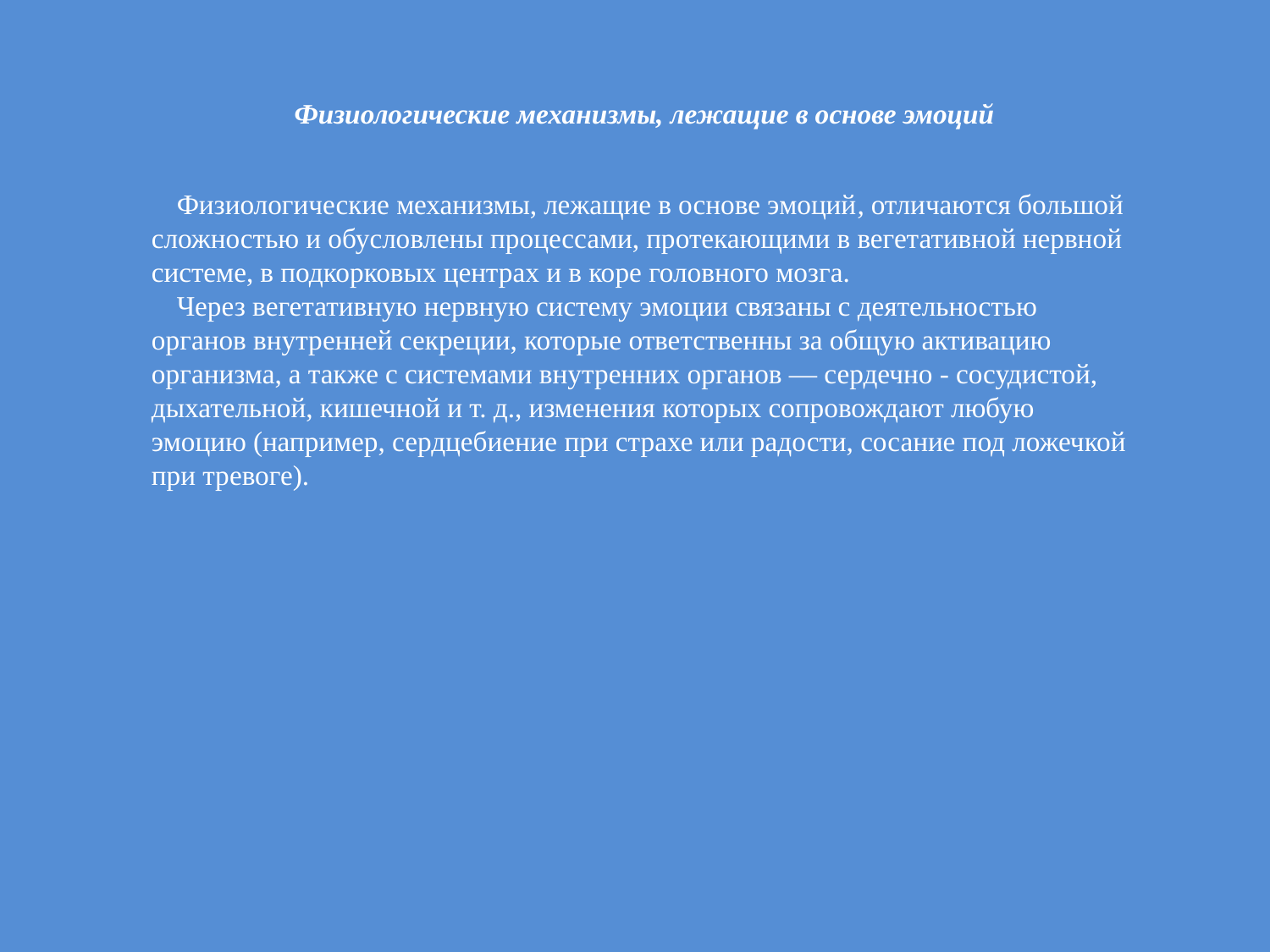

Физиологические механизмы, лежащие в основе эмоций
Физиологические механизмы, лежащие в основе эмоций, отличаются большой сложностью и обусловлены процессами, протекающими в вегетативной нервной системе, в подкорковых центрах и в коре головного мозга.
Через вегетативную нервную систему эмоции связаны с деятельностью органов внутренней секреции, которые ответственны за общую активацию организма, а также с системами внутренних органов — сердечно - сосудистой, дыхательной, кишечной и т. д., изменения которых сопровождают любую эмоцию (например, сердцебиение при страхе или радости, сосание под ложечкой при тревоге).